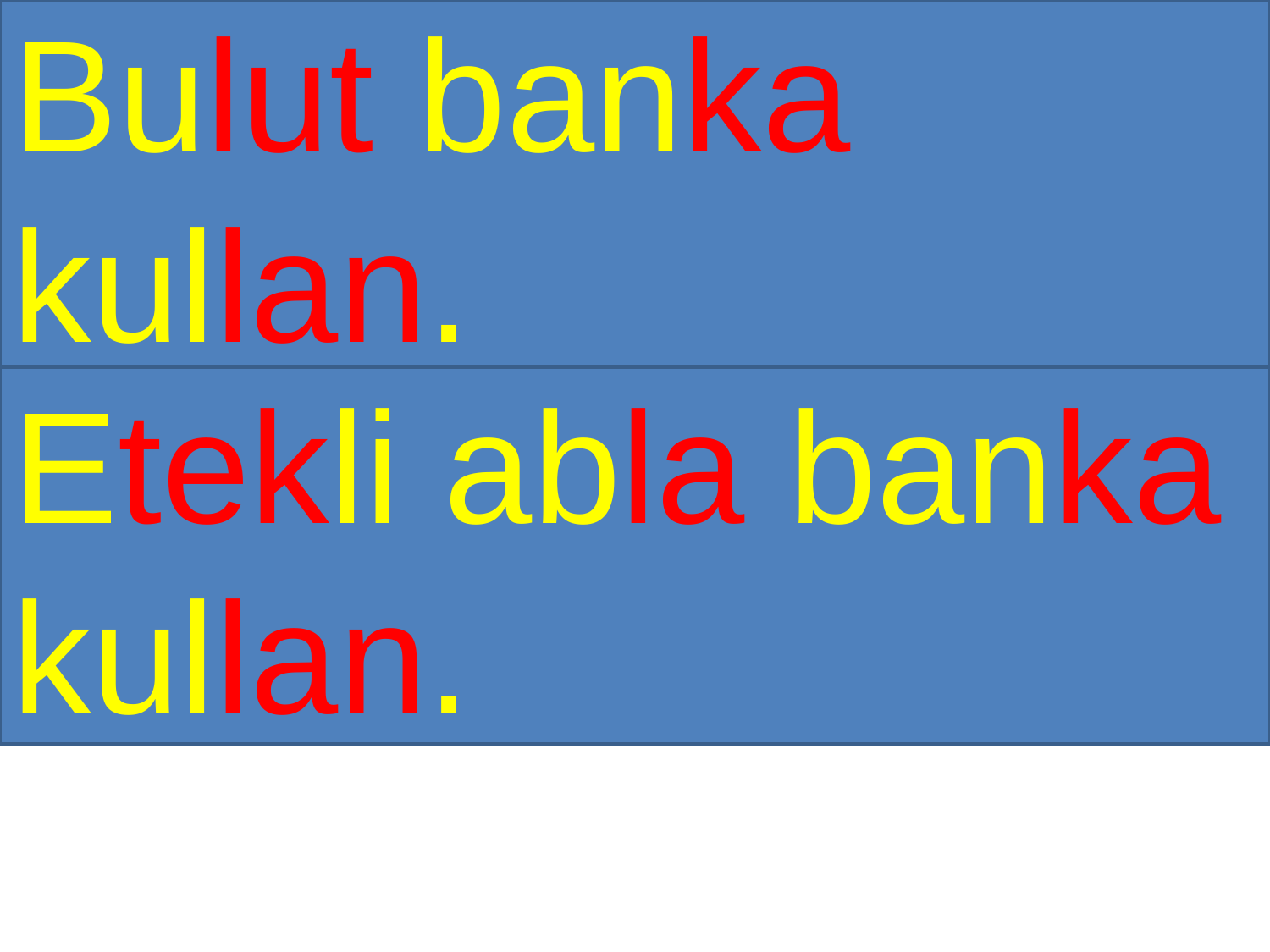

Bulut banka kullan.
Etekli abla banka kullan.